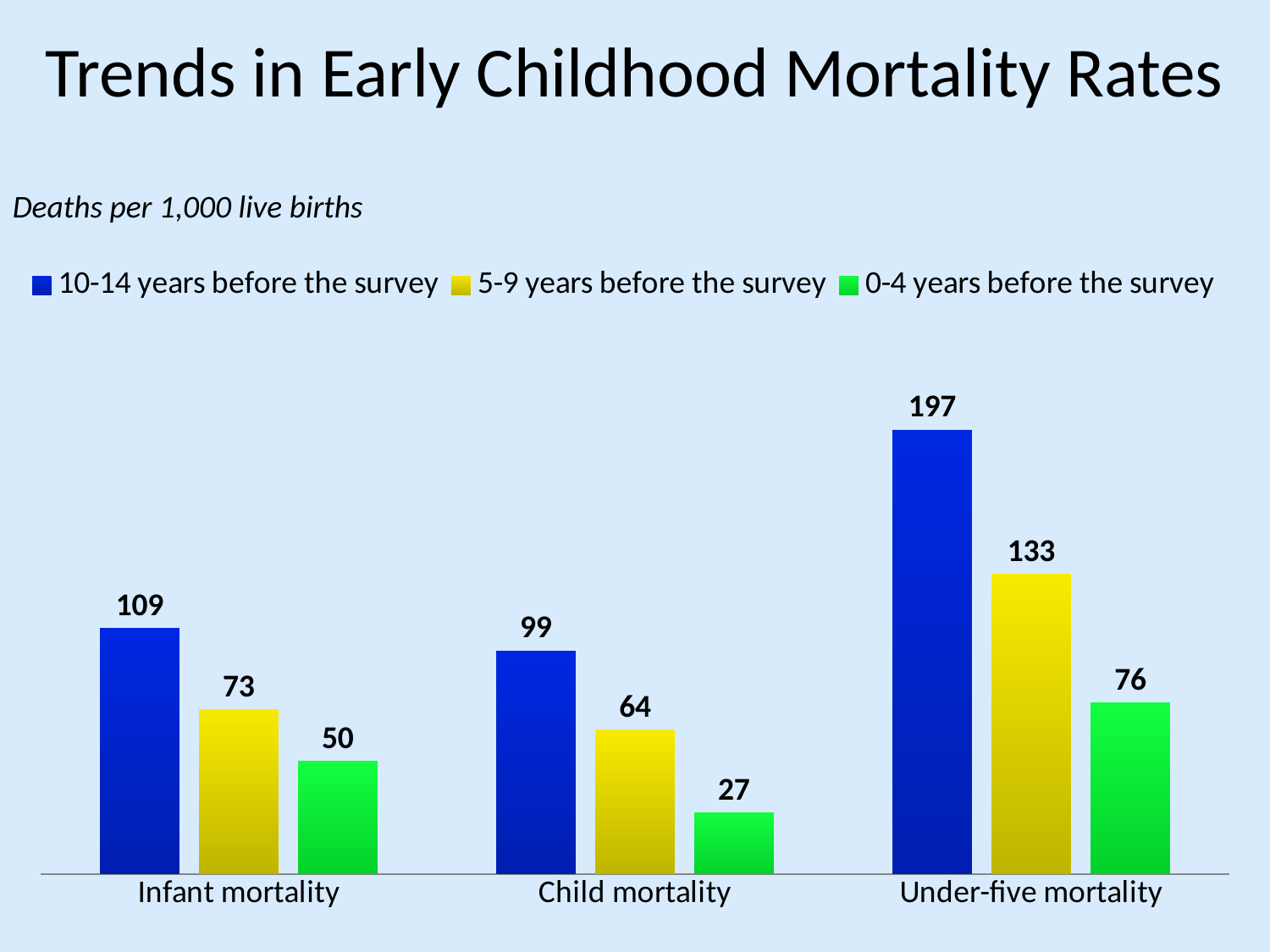

# Trends in Early Childhood Mortality Rates
Deaths per 1,000 live births

### Chart

| Category | 10-14 years before the survey | 5-9 years before the survey | 0-4 years before the survey |
|---|---|---|---|
| Infant mortality | 109.0 | 73.0 | 50.0 |
| Child mortality | 99.0 | 64.0 | 27.0 |
| Under-five mortality | 197.0 | 133.0 | 76.0 |